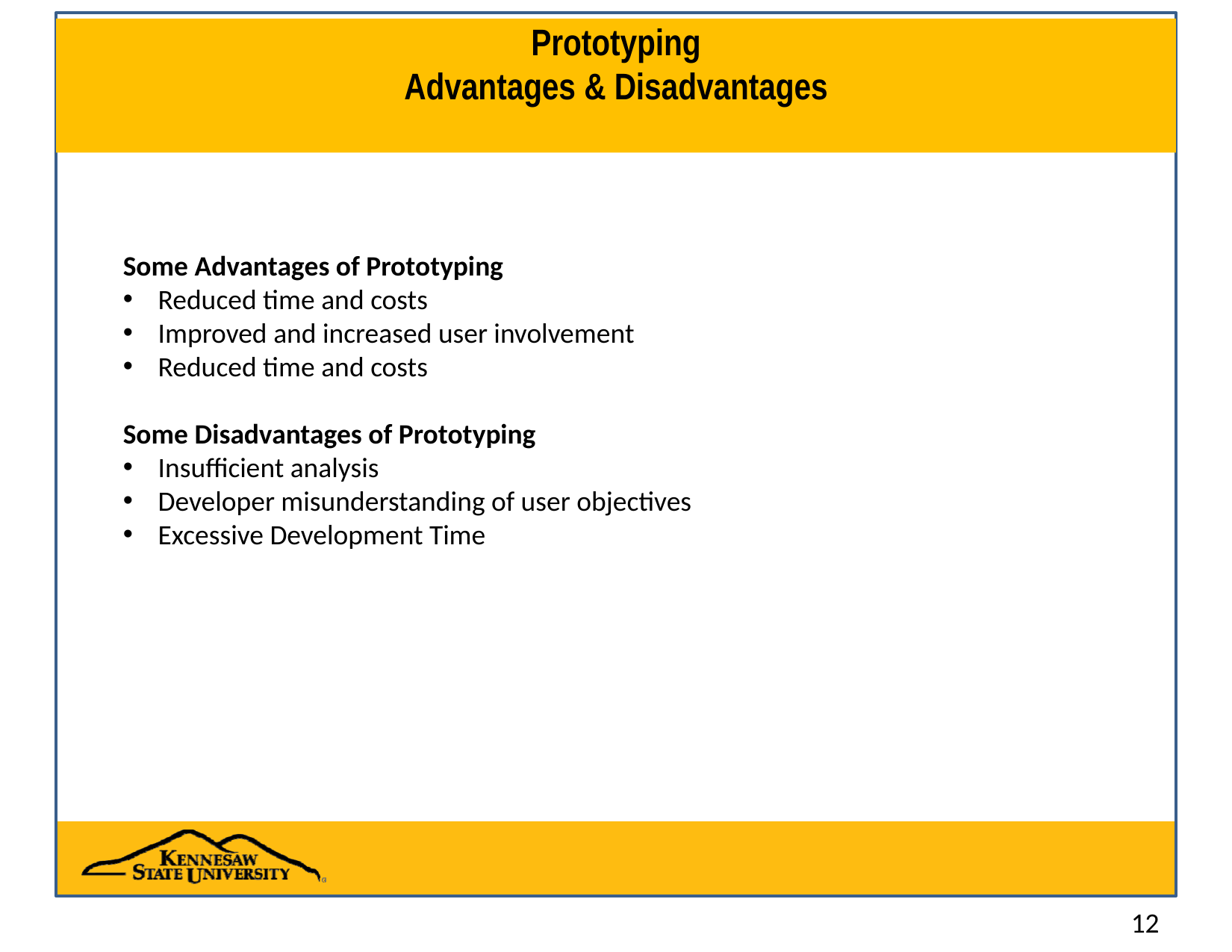

# Prototyping Advantages & Disadvantages
Some Advantages of Prototyping
Reduced time and costs
Improved and increased user involvement
Reduced time and costs

Some Disadvantages of Prototyping
Insufficient analysis
Developer misunderstanding of user objectives
Excessive Development Time